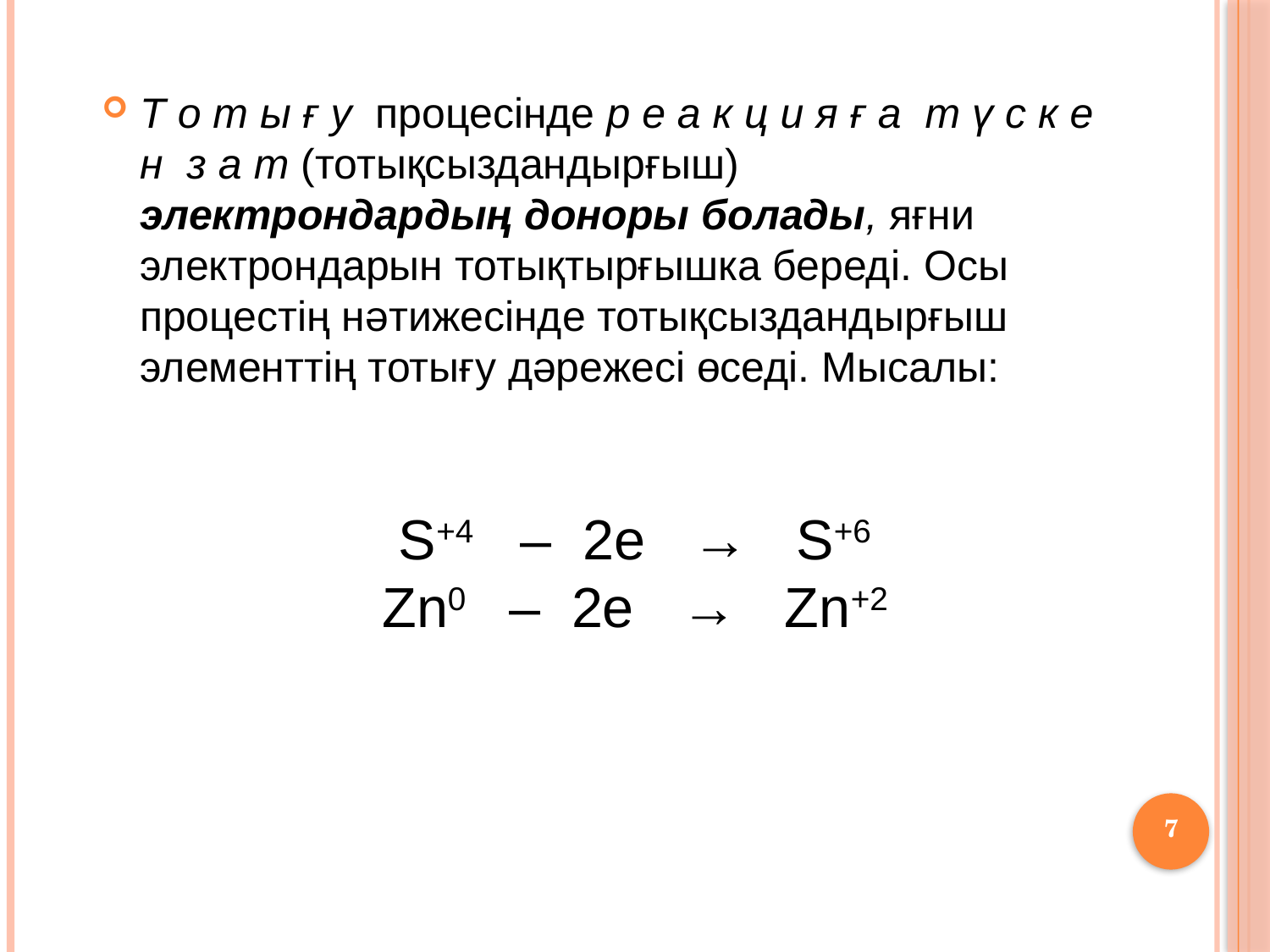

Т о т ы ғ у  процесiнде р е а к ц и я ғ а  т ү с к е н  з а т (тотықсыздандырғыш) электрондардың доноры болады, яғни электрондарын тотықтырғышка бередi. Осы процестiң нәтижесiнде тотықсыздандырғыш элементтiң тотығу дәрежесi өседi. Мысалы:

S+4   –  2e   →   S+6
Zn0    –  2e   →   Zn+2
7